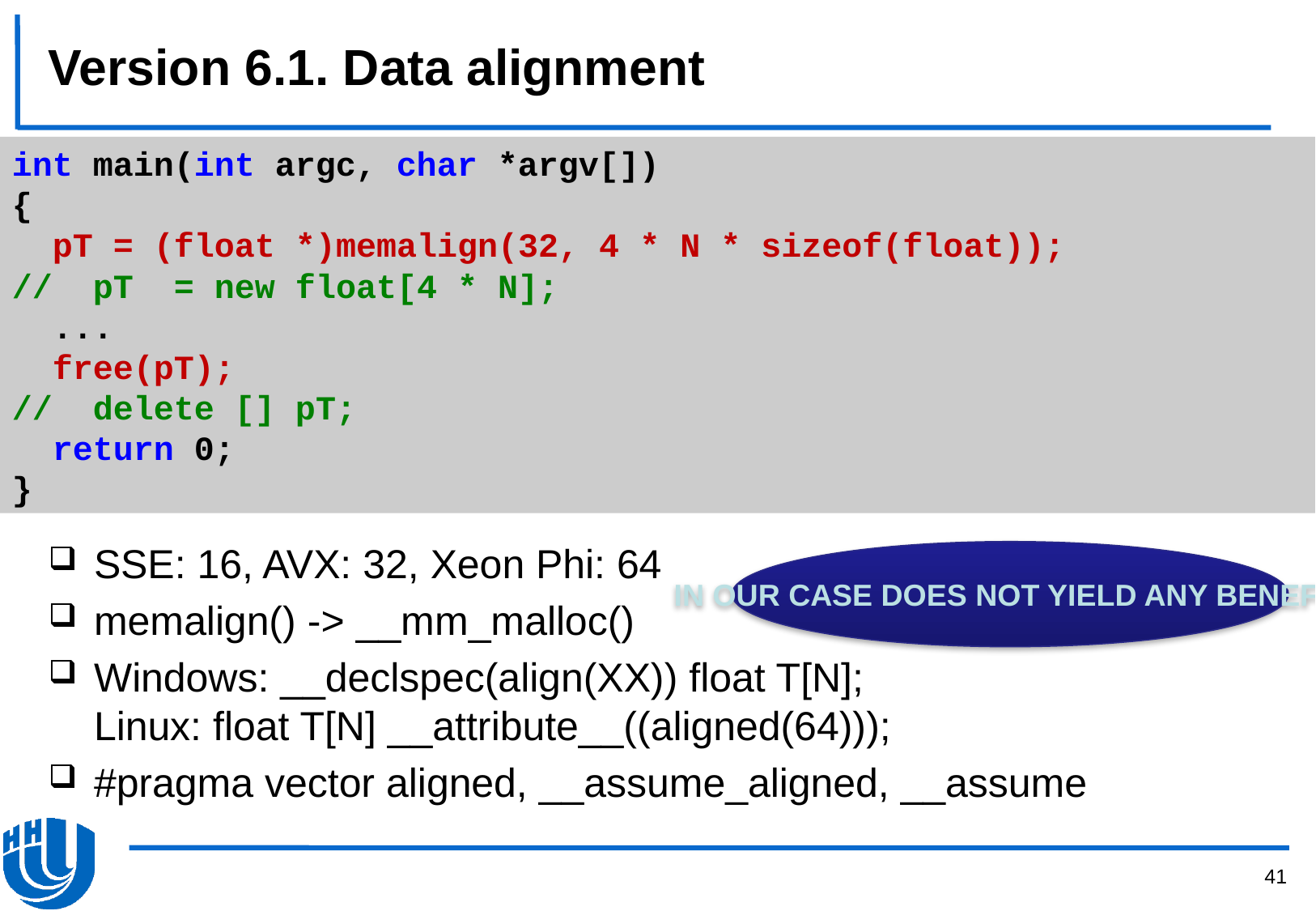

# Version 6.1. Data alignment
int main(int argc, char *argv[])
{
  pT = (float *)memalign(32, 4 * N * sizeof(float));
//  pT  = new float[4 * N];
  ...
  free(pT);
//  delete [] pT;
  return 0;
}
SSE: 16, AVX: 32, Xeon Phi: 64
memalign() -> __mm_malloc()
Windows: __declspec(align(XX)) float T[N];
Linux: float T[N] __attribute__((aligned(64)));
#pragma vector aligned, __assume_aligned, __assume
In our case does not yield any benefit